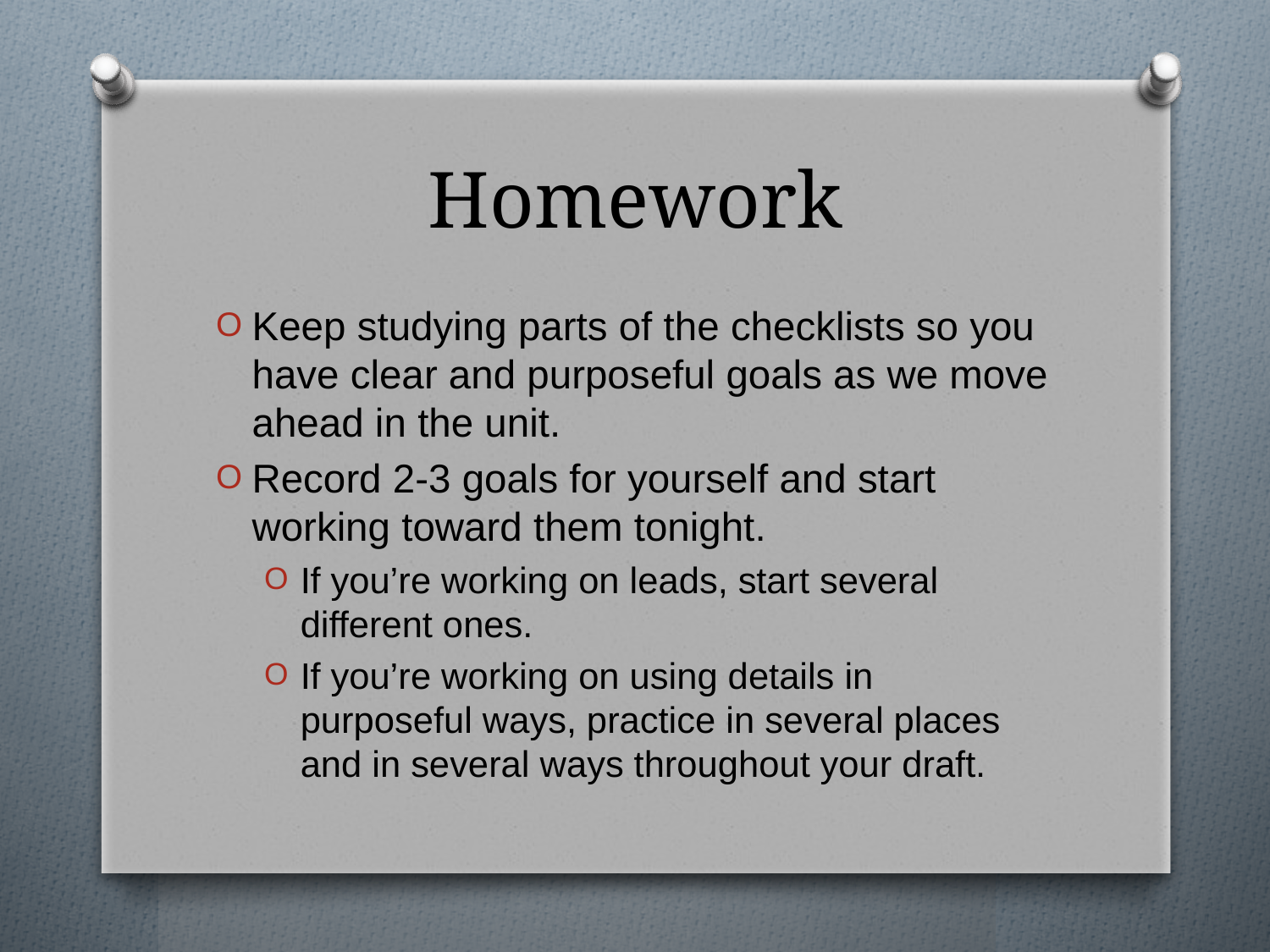

# Homework
Keep studying parts of the checklists so you have clear and purposeful goals as we move ahead in the unit.
Record 2-3 goals for yourself and start working toward them tonight.
If you’re working on leads, start several different ones.
If you’re working on using details in purposeful ways, practice in several places and in several ways throughout your draft.